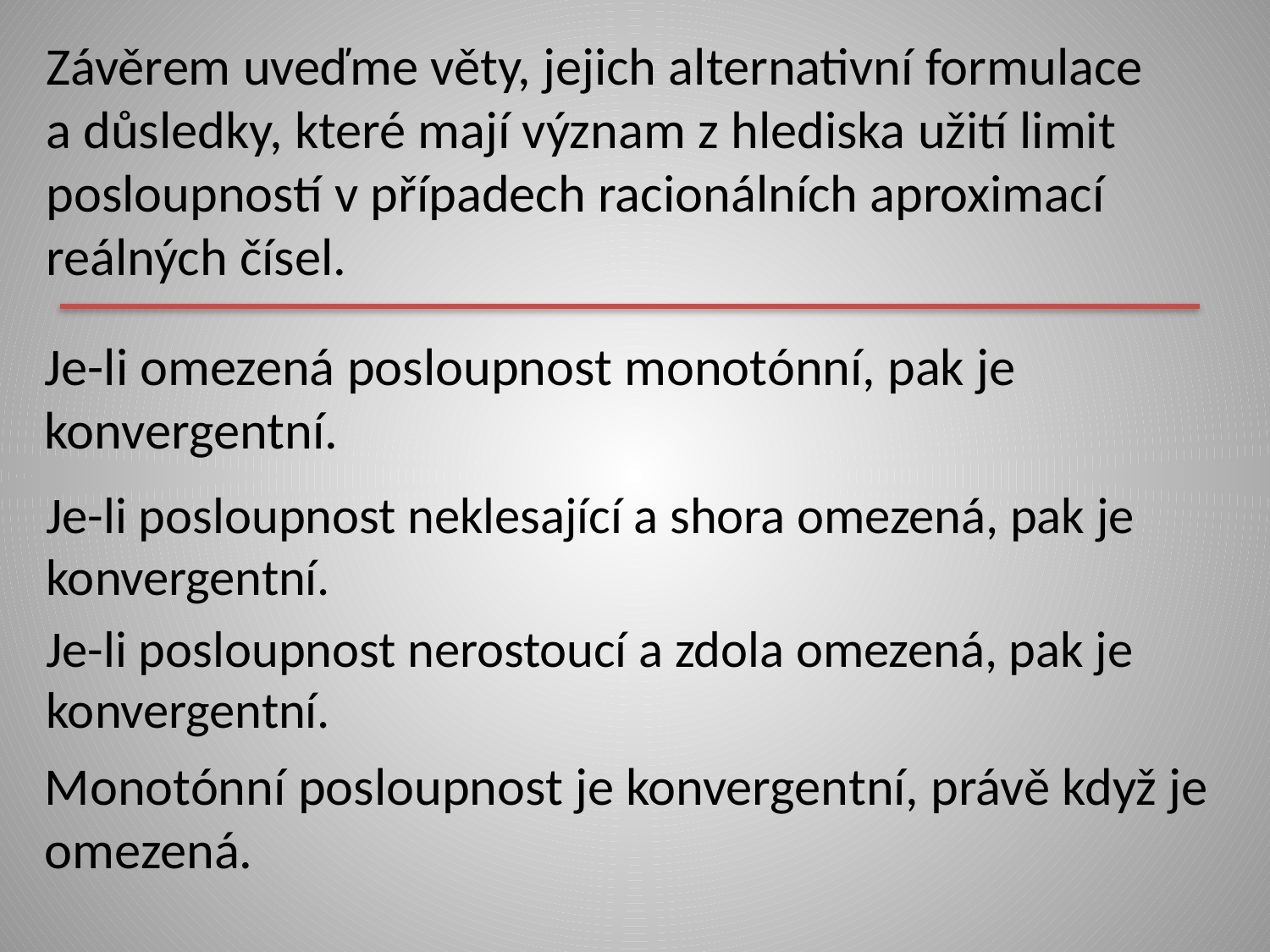

Závěrem uveďme věty, jejich alternativní formulace
a důsledky, které mají význam z hlediska užití limit posloupností v případech racionálních aproximací reálných čísel.
Je-li omezená posloupnost monotónní, pak je konvergentní.
Je-li posloupnost neklesající a shora omezená, pak je konvergentní.
Je-li posloupnost nerostoucí a zdola omezená, pak je konvergentní.
Monotónní posloupnost je konvergentní, právě když je omezená.